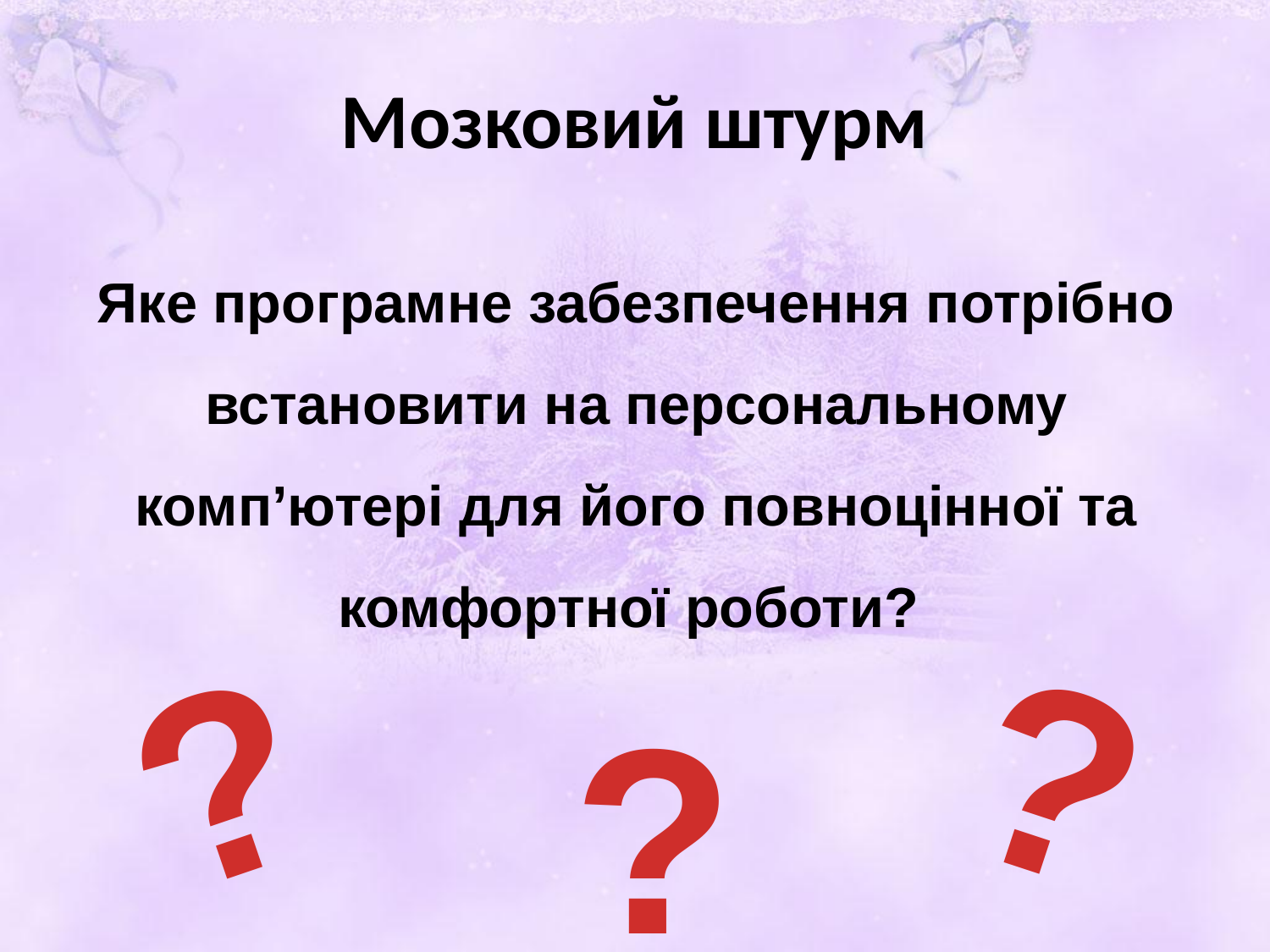

# Мозковий штурм
Яке програмне забезпечення потрібно встановити на персональному комп’ютері для його повноцінної та комфортної роботи?
?
?
?